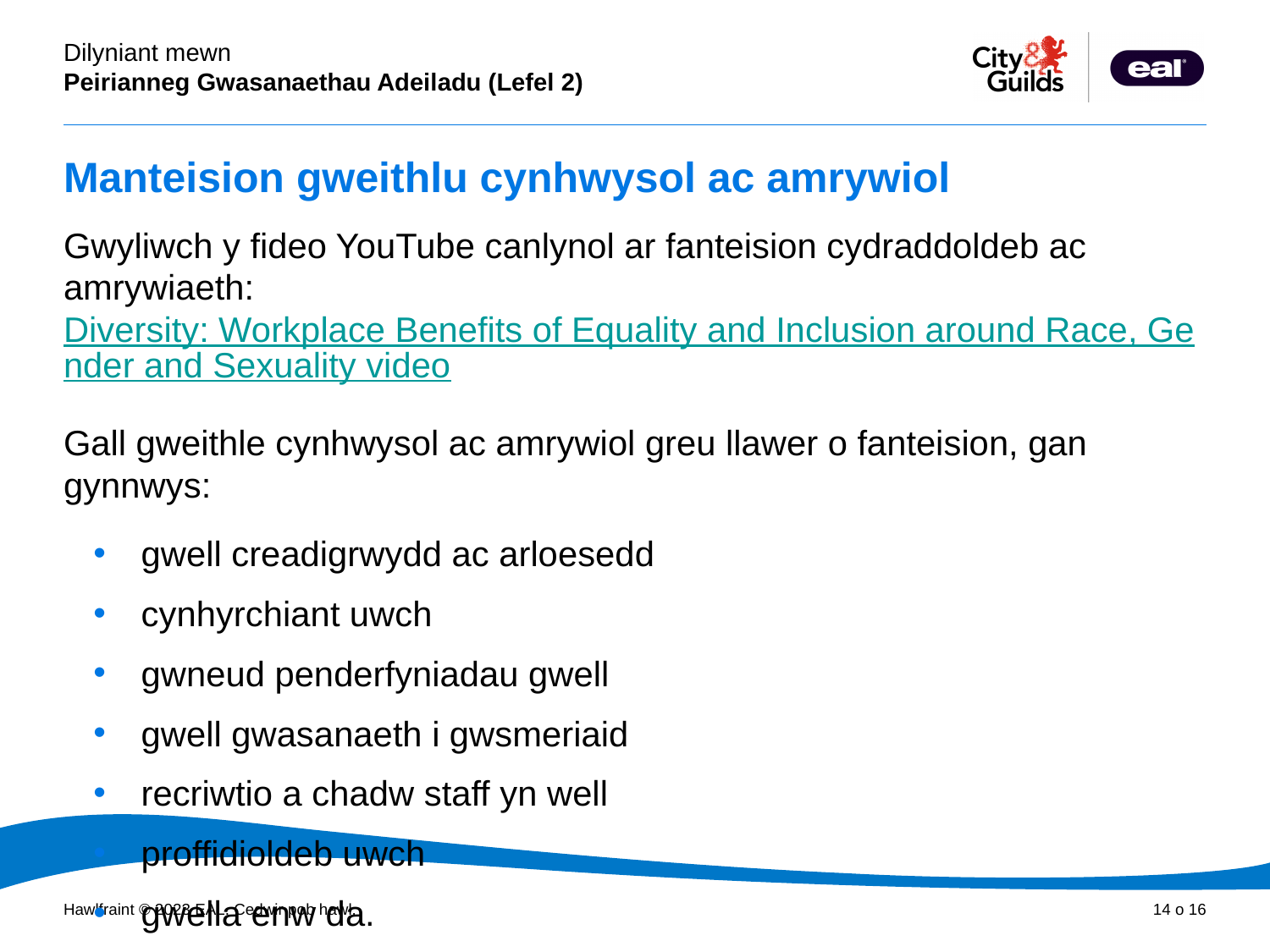

# Manteision gweithlu cynhwysol ac amrywiol
Gwyliwch y fideo YouTube canlynol ar fanteision cydraddoldeb ac amrywiaeth: Diversity: Workplace Benefits of Equality and Inclusion around Race, Gender and Sexuality video
Gall gweithle cynhwysol ac amrywiol greu llawer o fanteision, gan gynnwys:
gwell creadigrwydd ac arloesedd
cynhyrchiant uwch
gwneud penderfyniadau gwell
gwell gwasanaeth i gwsmeriaid
recriwtio a chadw staff yn well
proffidioldeb uwch
gwella enw da.